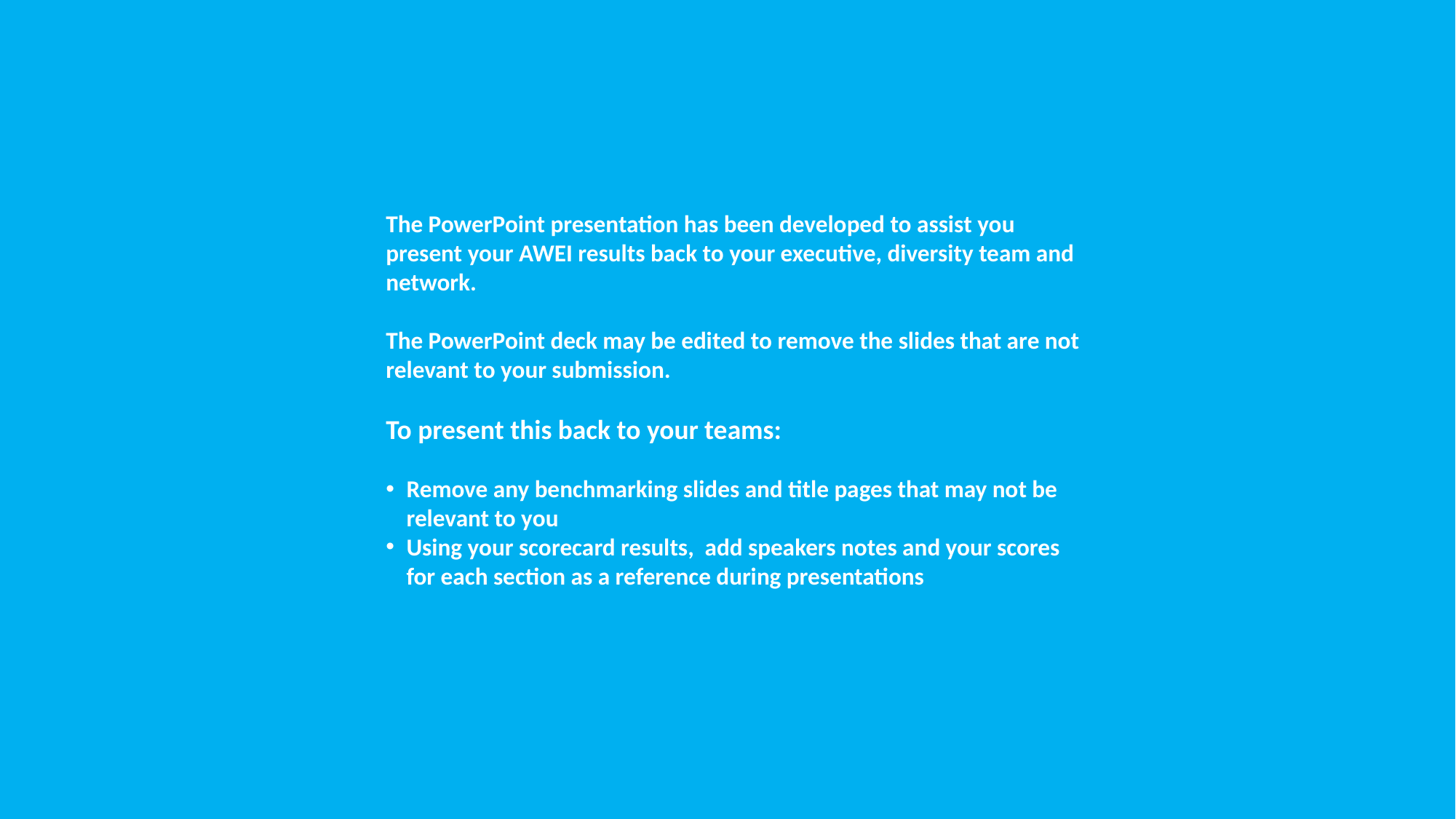

The PowerPoint presentation has been developed to assist you present your AWEI results back to your executive, diversity team and network.

The PowerPoint deck may be edited to remove the slides that are not relevant to your submission.

To present this back to your teams:

Remove any benchmarking slides and title pages that may not be relevant to you
Using your scorecard results,  add speakers notes and your scores for each section as a reference during presentations